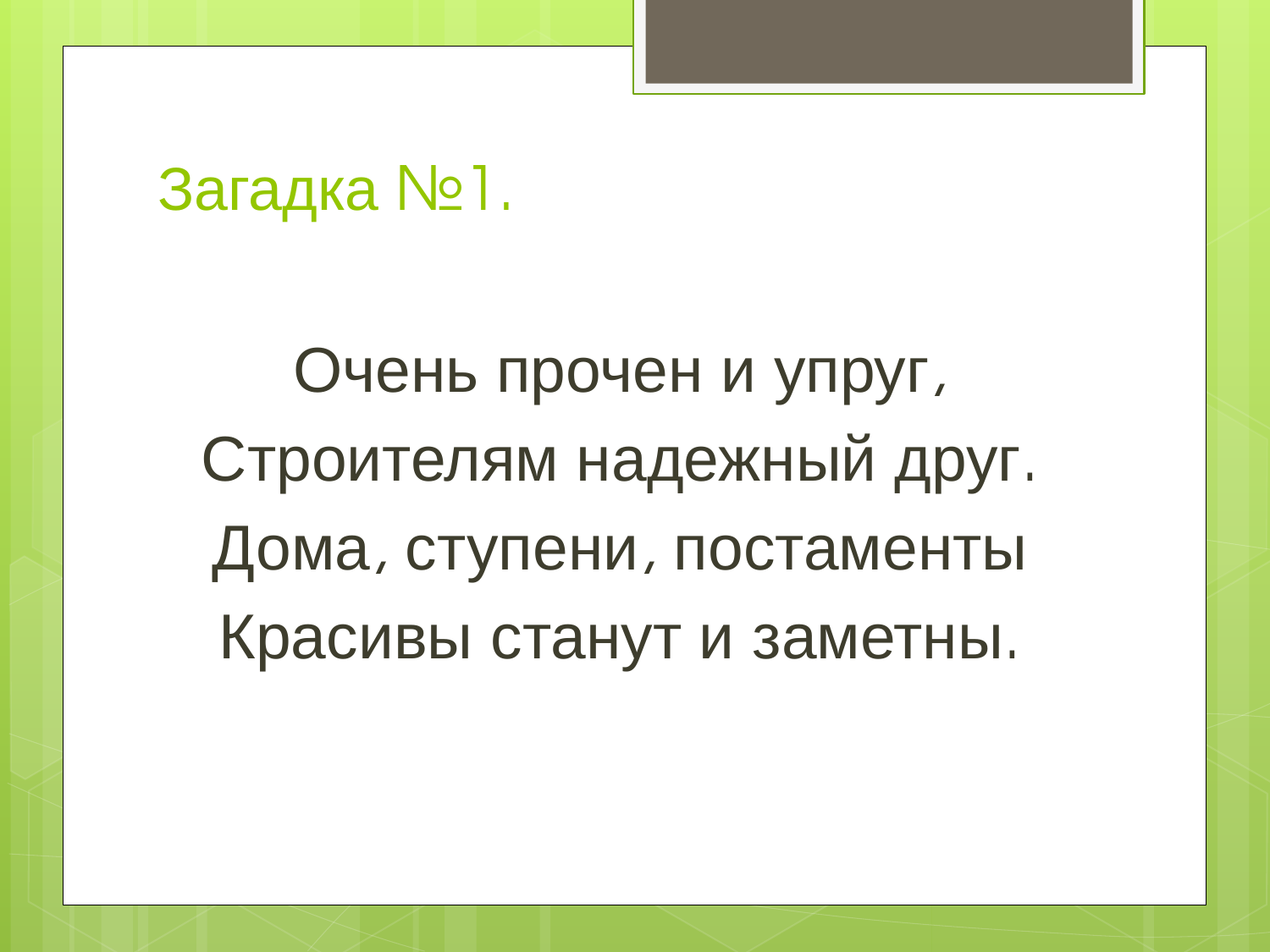

# Загадка №1.
Очень прочен и упруг,
Строителям надежный друг.
Дома, ступени, постаменты
Красивы станут и заметны.